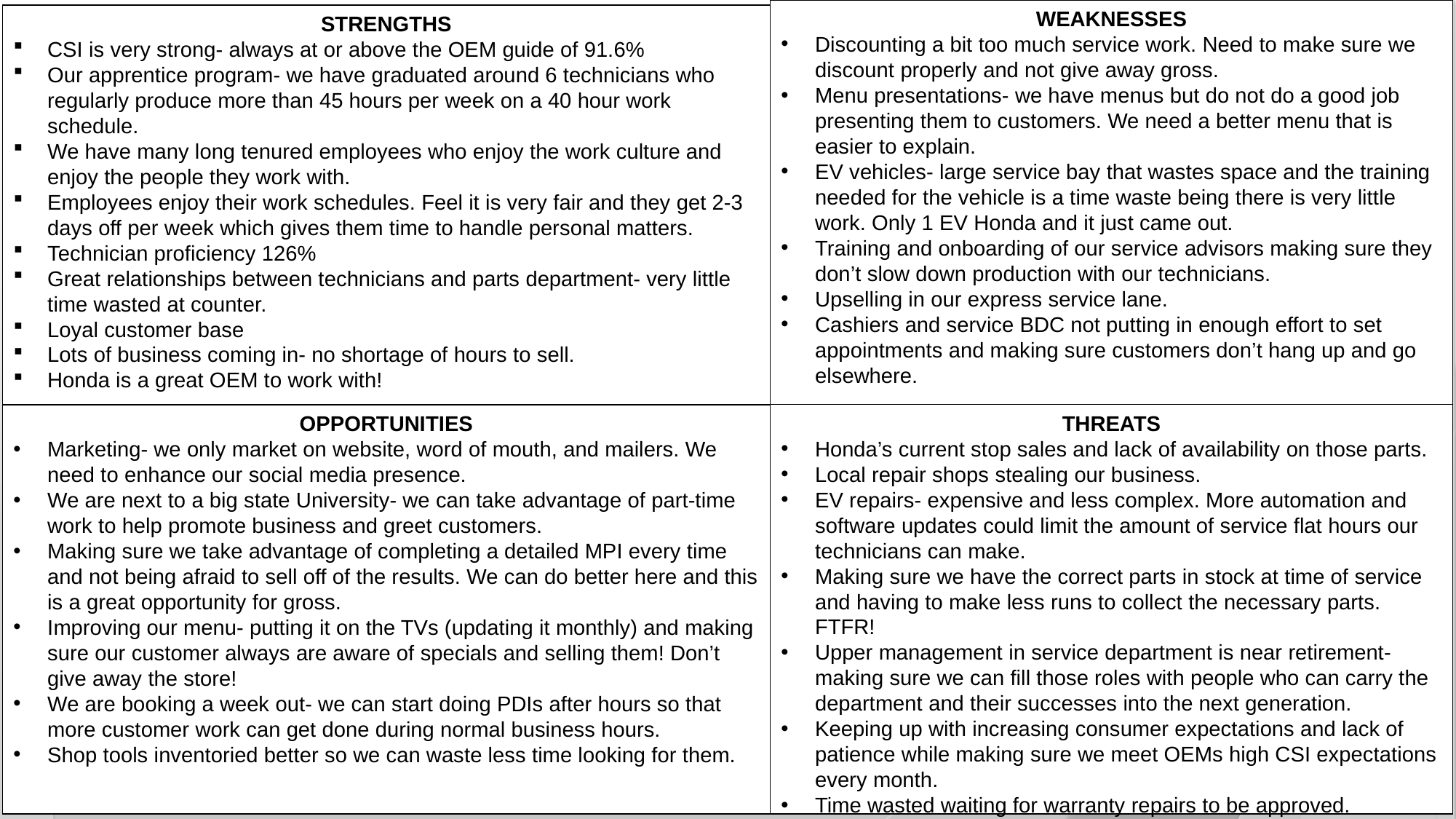

WEAKNESSES
Discounting a bit too much service work. Need to make sure we discount properly and not give away gross.
Menu presentations- we have menus but do not do a good job presenting them to customers. We need a better menu that is easier to explain.
EV vehicles- large service bay that wastes space and the training needed for the vehicle is a time waste being there is very little work. Only 1 EV Honda and it just came out.
Training and onboarding of our service advisors making sure they don’t slow down production with our technicians.
Upselling in our express service lane.
Cashiers and service BDC not putting in enough effort to set appointments and making sure customers don’t hang up and go elsewhere.
STRENGTHS
CSI is very strong- always at or above the OEM guide of 91.6%
Our apprentice program- we have graduated around 6 technicians who regularly produce more than 45 hours per week on a 40 hour work schedule.
We have many long tenured employees who enjoy the work culture and enjoy the people they work with.
Employees enjoy their work schedules. Feel it is very fair and they get 2-3 days off per week which gives them time to handle personal matters.
Technician proficiency 126%
Great relationships between technicians and parts department- very little time wasted at counter.
Loyal customer base
Lots of business coming in- no shortage of hours to sell.
Honda is a great OEM to work with!

#

THREATS
Honda’s current stop sales and lack of availability on those parts.
Local repair shops stealing our business.
EV repairs- expensive and less complex. More automation and software updates could limit the amount of service flat hours our technicians can make.
Making sure we have the correct parts in stock at time of service and having to make less runs to collect the necessary parts. FTFR!
Upper management in service department is near retirement- making sure we can fill those roles with people who can carry the department and their successes into the next generation.
Keeping up with increasing consumer expectations and lack of patience while making sure we meet OEMs high CSI expectations every month.
Time wasted waiting for warranty repairs to be approved.

OPPORTUNITIES
Marketing- we only market on website, word of mouth, and mailers. We need to enhance our social media presence.
We are next to a big state University- we can take advantage of part-time work to help promote business and greet customers.
Making sure we take advantage of completing a detailed MPI every time and not being afraid to sell off of the results. We can do better here and this is a great opportunity for gross.
Improving our menu- putting it on the TVs (updating it monthly) and making sure our customer always are aware of specials and selling them! Don’t give away the store!
We are booking a week out- we can start doing PDIs after hours so that more customer work can get done during normal business hours.
Shop tools inventoried better so we can waste less time looking for them.